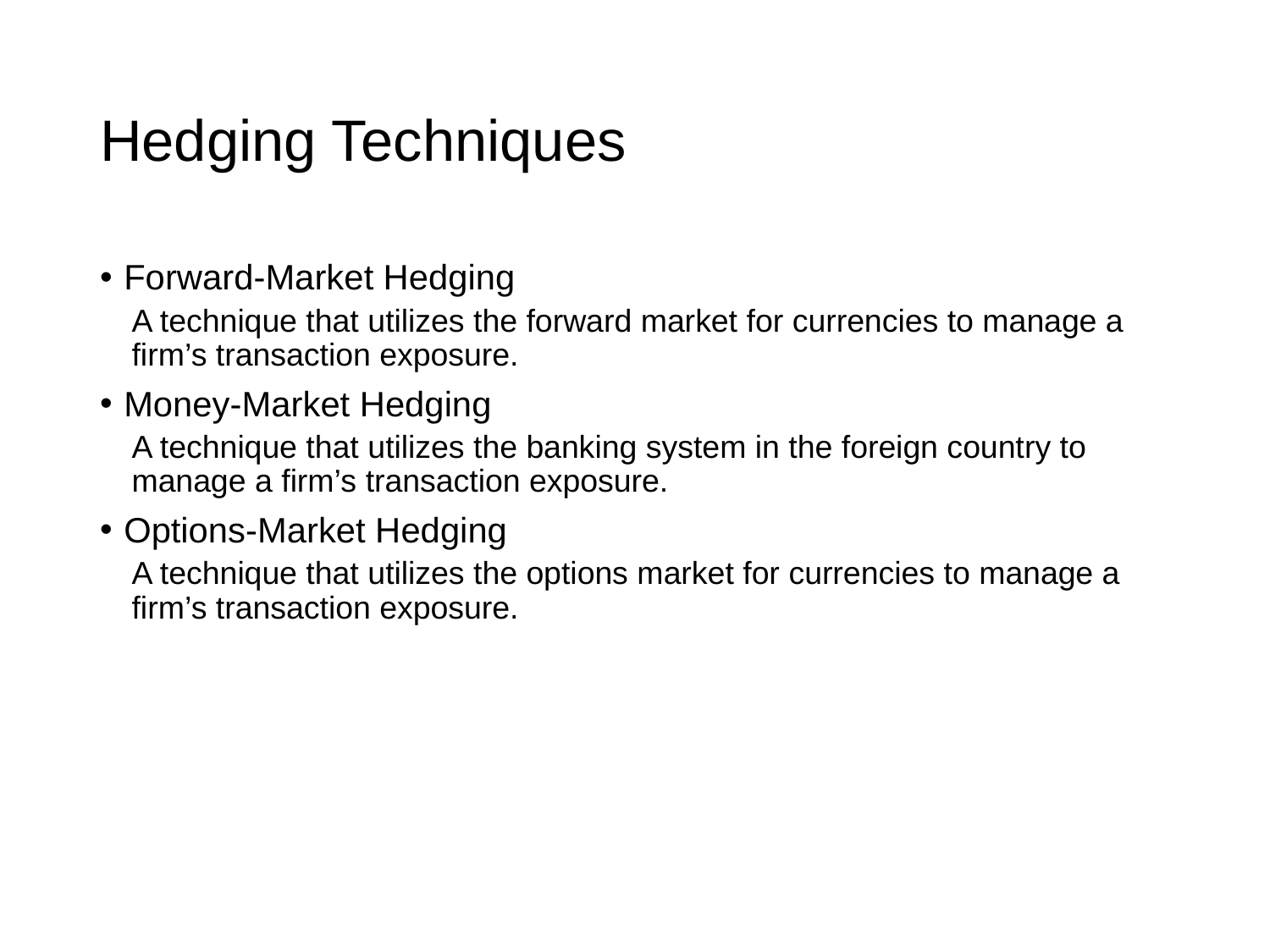

# Hedging Techniques
Forward-Market Hedging
A technique that utilizes the forward market for currencies to manage a firm’s transaction exposure.
Money-Market Hedging
A technique that utilizes the banking system in the foreign country to manage a firm’s transaction exposure.
Options-Market Hedging
A technique that utilizes the options market for currencies to manage a firm’s transaction exposure.